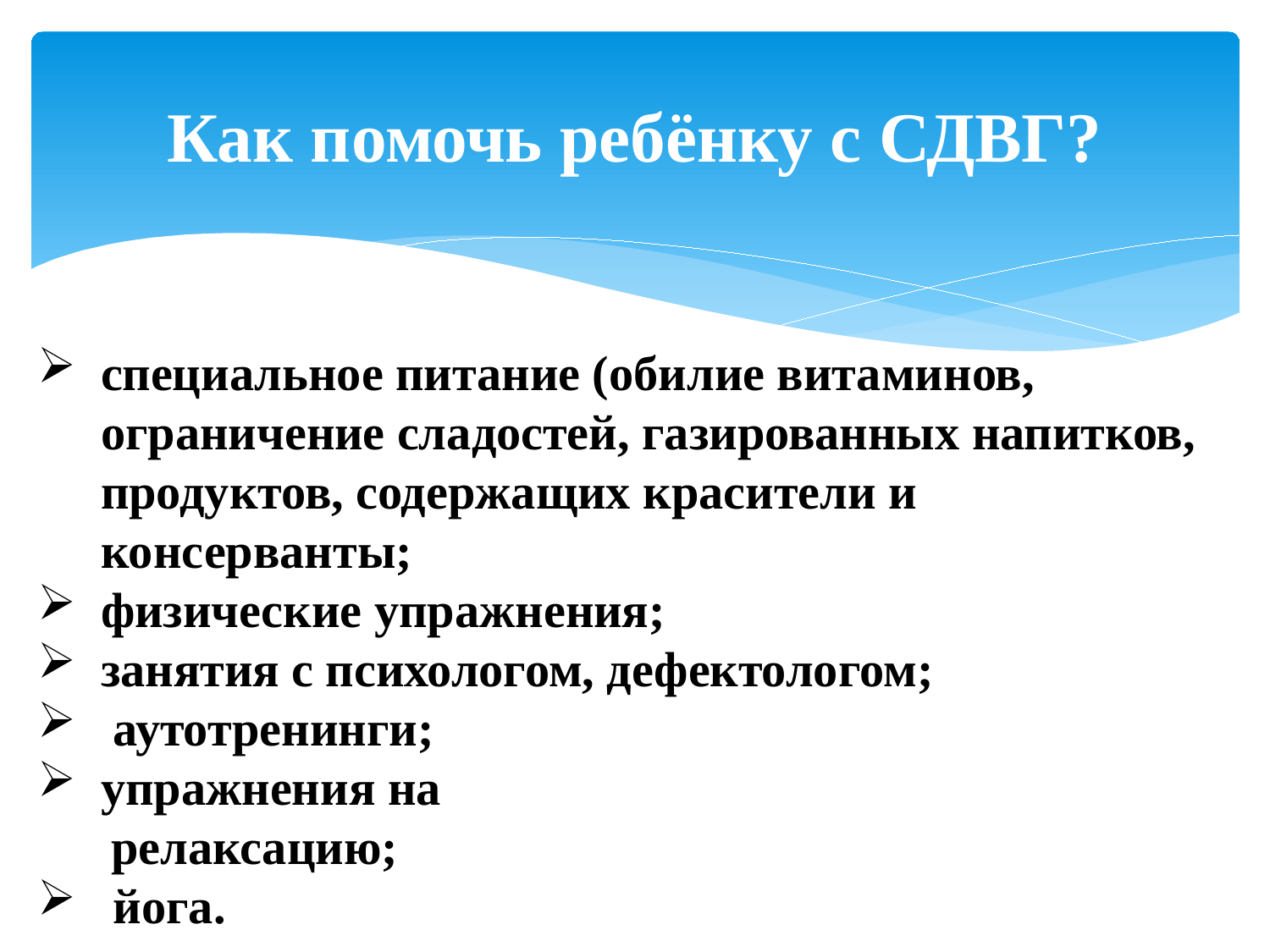

# Как помочь ребёнку с СДВГ?
специальное питание (обилие витаминов, ограничение сладостей, газированных напитков, продуктов, содержащих красители и консерванты;
физические упражнения;
занятия с психологом, дефектологом;
 аутотренинги;
упражнения на
      релаксацию;
 йога.